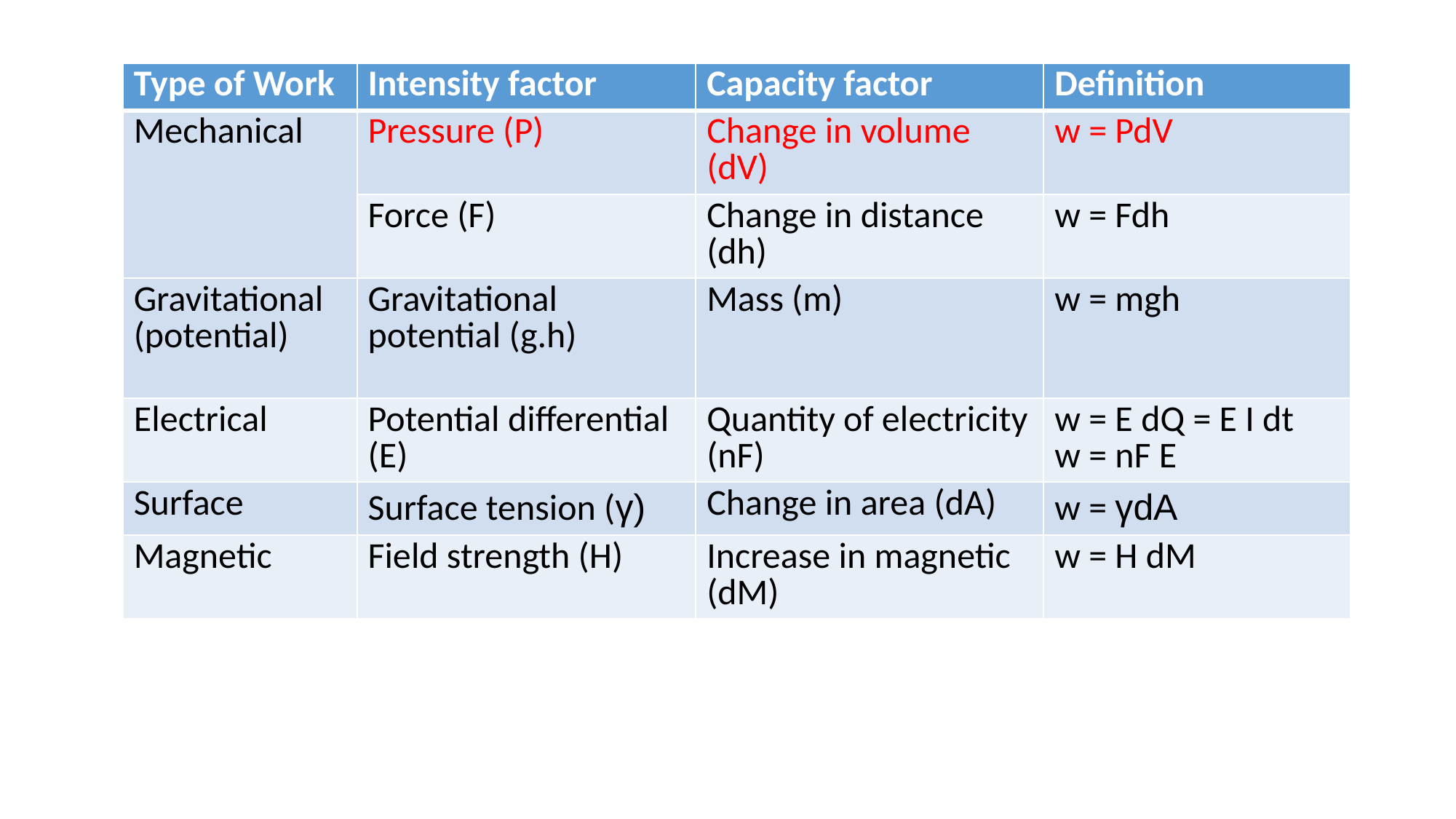

| Type of Work | Intensity factor | Capacity factor | Definition |
| --- | --- | --- | --- |
| Mechanical | Pressure (P) | Change in volume (dV) | w = PdV |
|  | Force (F) | Change in distance (dh) | w = Fdh |
| Gravitational (potential) | Gravitational potential (g.h) | Mass (m) | w = mgh |
| Electrical | Potential differential (E) | Quantity of electricity (nF) | w = E dQ = E I dt w = nF E |
| Surface | Surface tension (γ) | Change in area (dA) | w = γdA |
| Magnetic | Field strength (H) | Increase in magnetic (dM) | w = H dM |